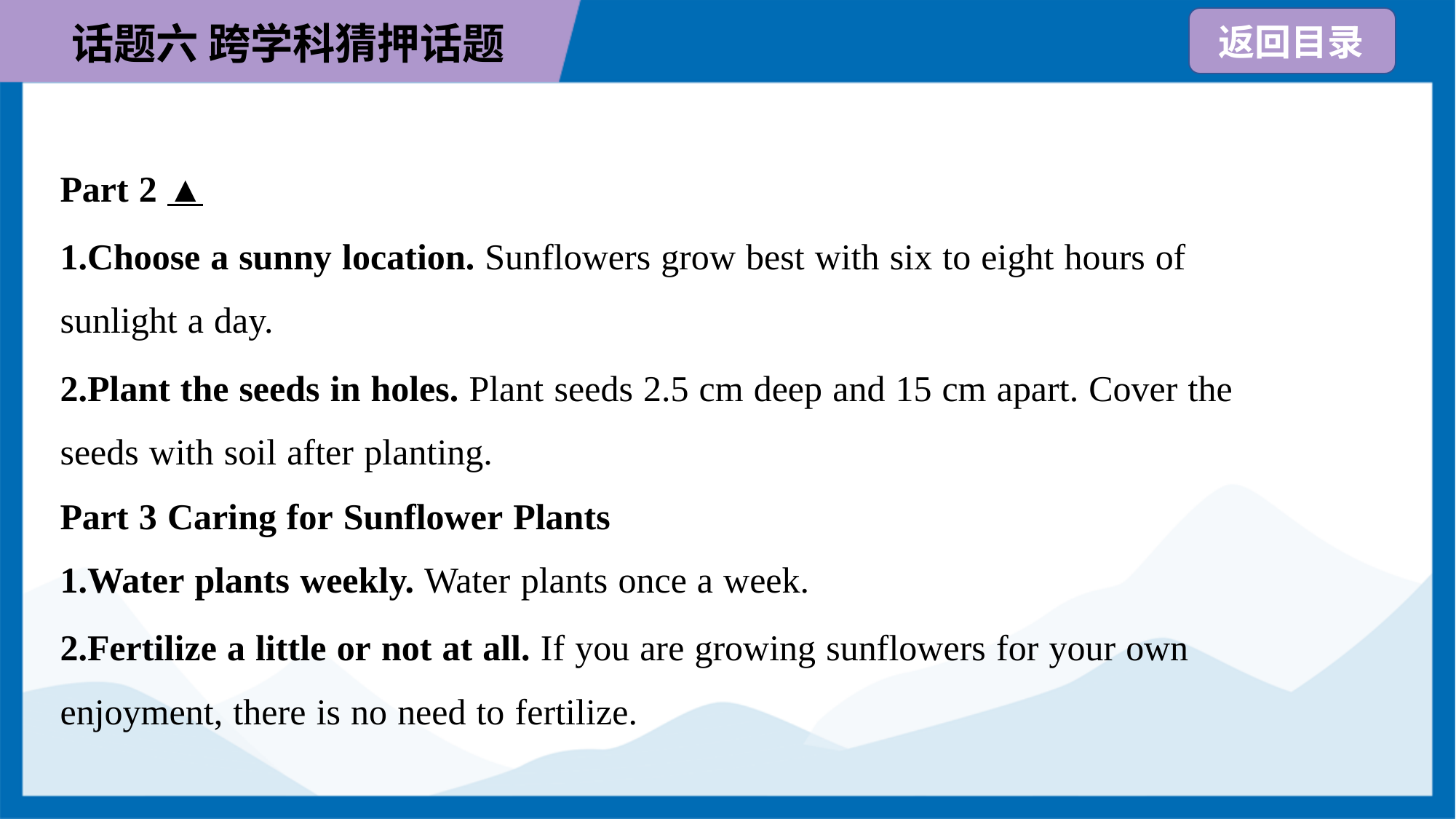

Part 2 ▲
1.Choose a sunny location. Sunflowers grow best with six to eight hours of
sunlight a day.
2.Plant the seeds in holes. Plant seeds 2.5 cm deep and 15 cm apart. Cover the
seeds with soil after planting.
Part 3 Caring for Sunflower Plants
1.Water plants weekly. Water plants once a week.
2.Fertilize a little or not at all. If you are growing sunflowers for your own
enjoyment, there is no need to fertilize.